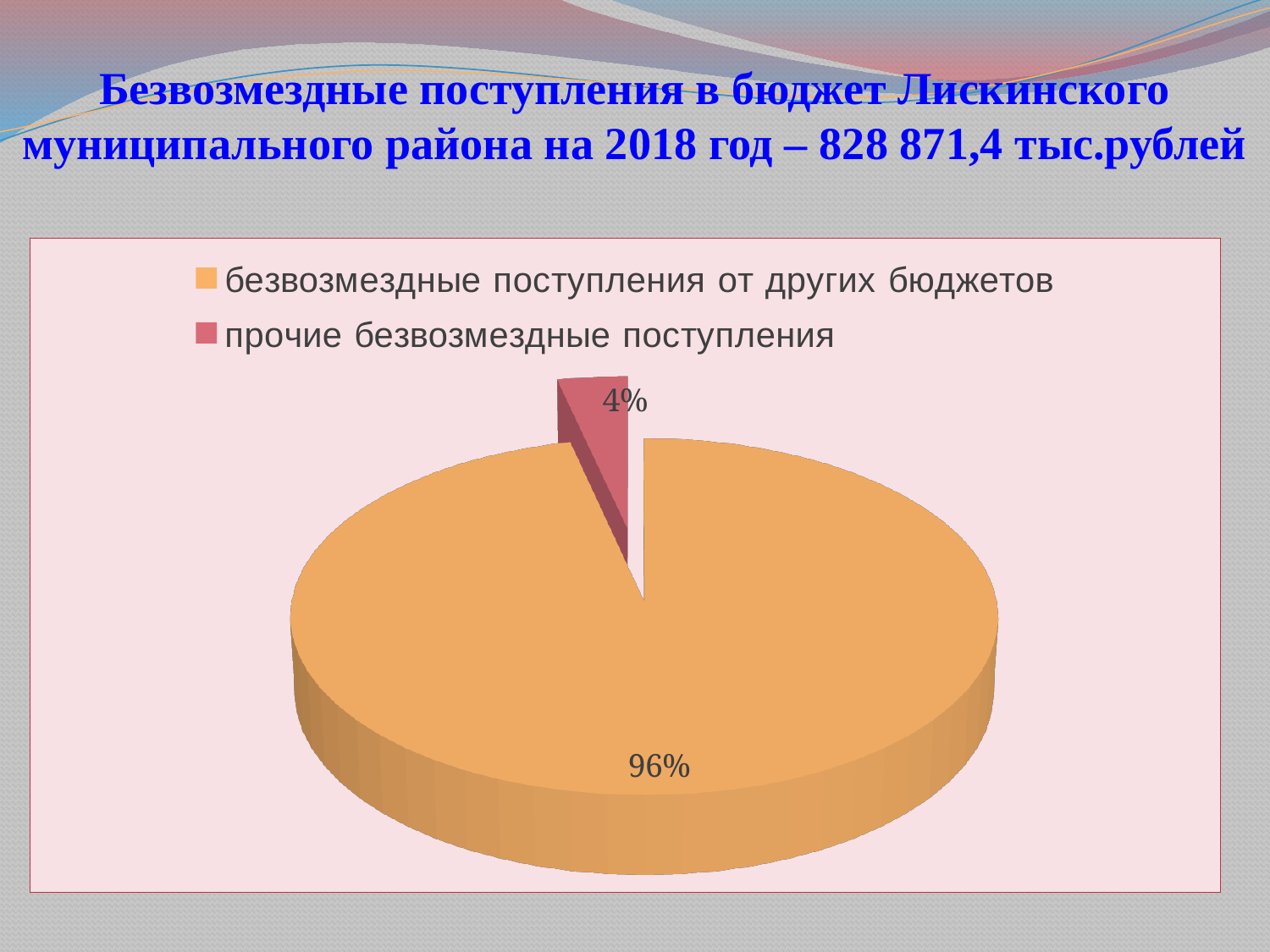

# Безвозмездные поступления в бюджет Лискинского муниципального района на 2018 год – 828 871,4 тыс.рублей

[unsupported chart]